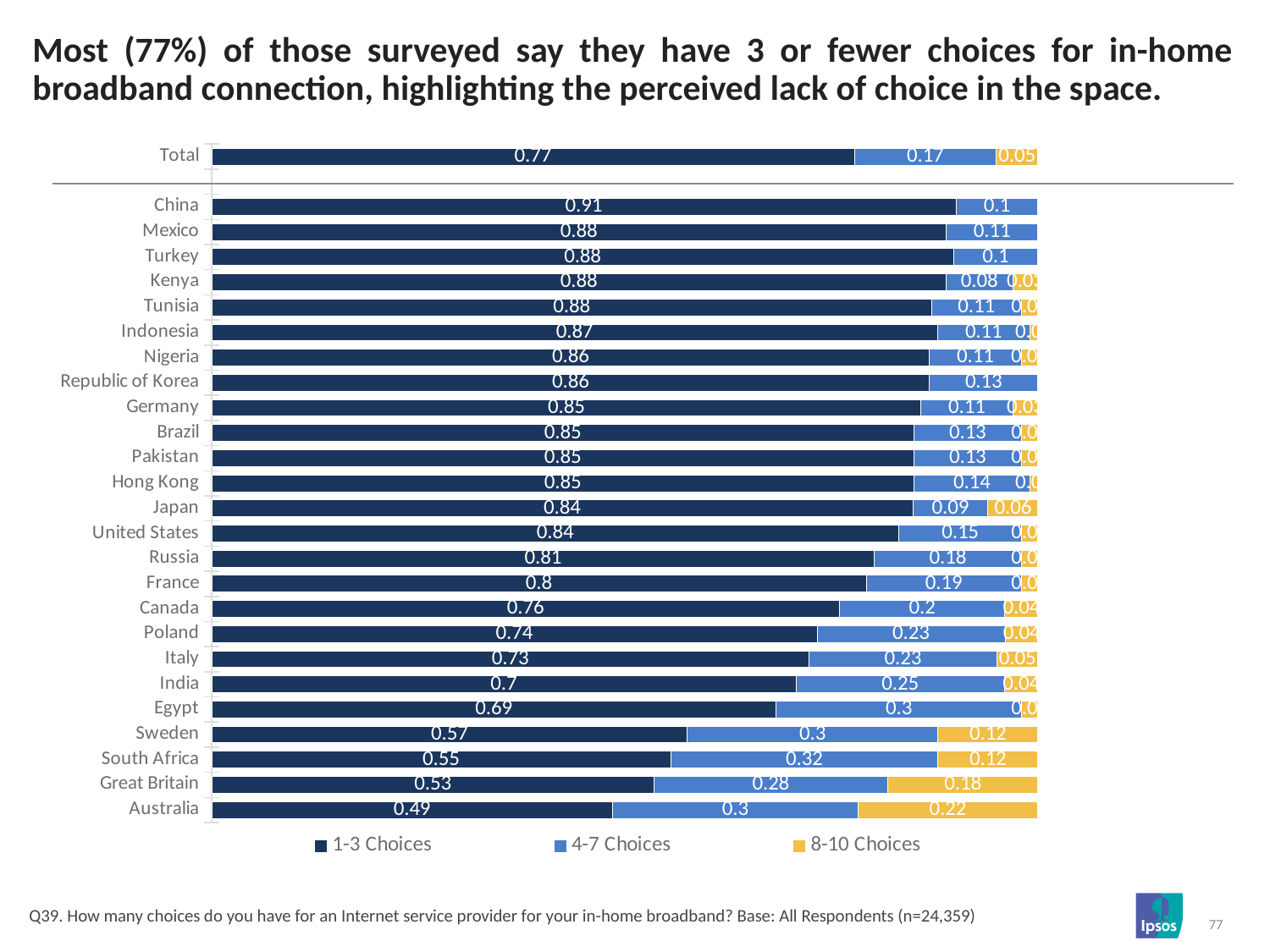

# Most (77%) of those surveyed say they have 3 or fewer choices for in-home broadband connection, highlighting the perceived lack of choice in the space.

### Chart

| Category | 1-3 Choices | 4-7 Choices | 8-10 Choices |
|---|---|---|---|
| Total | 0.77 | 0.17 | 0.05 |
|  | None | None | None |
| China | 0.91 | 0.1 | None |
| Mexico | 0.88 | 0.11 | None |
| Turkey | 0.88 | 0.1 | None |
| Kenya | 0.88 | 0.08 | 0.03 |
| Tunisia | 0.88 | 0.11 | 0.02 |
| Indonesia | 0.87 | 0.11 | 0.01 |
| Nigeria | 0.86 | 0.11 | 0.02 |
| Republic of Korea | 0.86 | 0.13 | None |
| Germany | 0.85 | 0.11 | 0.03 |
| Brazil | 0.85 | 0.13 | 0.02 |
| Pakistan | 0.85 | 0.13 | 0.02 |
| Hong Kong | 0.85 | 0.14 | 0.01 |
| Japan | 0.84 | 0.09 | 0.06 |
| United States | 0.84 | 0.15 | 0.02 |
| Russia | 0.81 | 0.18 | 0.02 |
| France | 0.8 | 0.19 | 0.02 |
| Canada | 0.76 | 0.2 | 0.04 |
| Poland | 0.74 | 0.23 | 0.04 |
| Italy | 0.73 | 0.23 | 0.05 |
| India | 0.7 | 0.25 | 0.04 |
| Egypt | 0.69 | 0.3 | 0.02 |
| Sweden | 0.57 | 0.3 | 0.12 |
| South Africa | 0.55 | 0.32 | 0.12 |
| Great Britain | 0.53 | 0.28 | 0.18 |
| Australia | 0.49 | 0.3 | 0.22 |
Q39. How many choices do you have for an Internet service provider for your in-home broadband? Base: All Respondents (n=24,359)